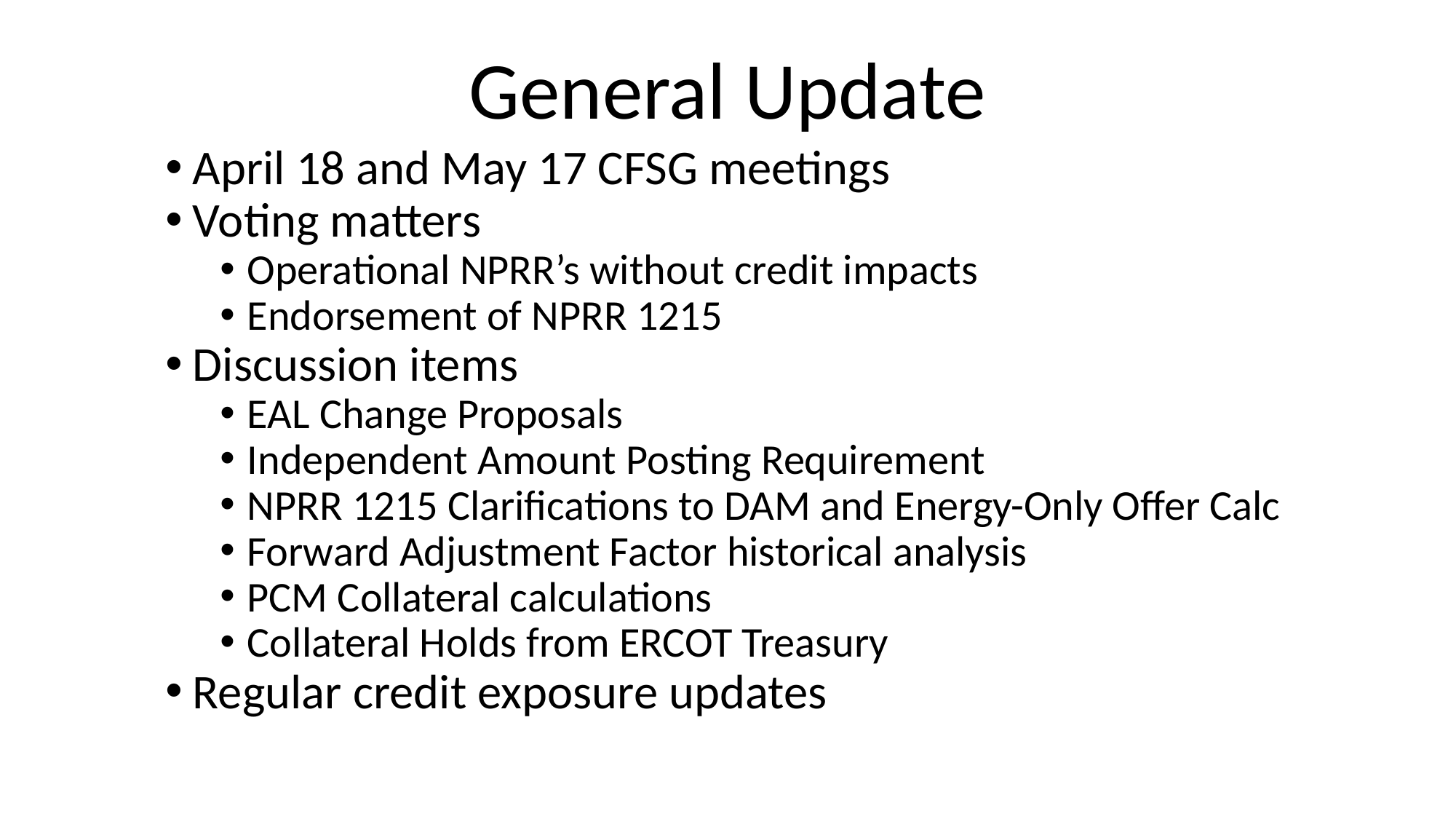

# General Update
April 18 and May 17 CFSG meetings
Voting matters
Operational NPRR’s without credit impacts
Endorsement of NPRR 1215
Discussion items
EAL Change Proposals
Independent Amount Posting Requirement
NPRR 1215 Clarifications to DAM and Energy-Only Offer Calc
Forward Adjustment Factor historical analysis
PCM Collateral calculations
Collateral Holds from ERCOT Treasury
Regular credit exposure updates